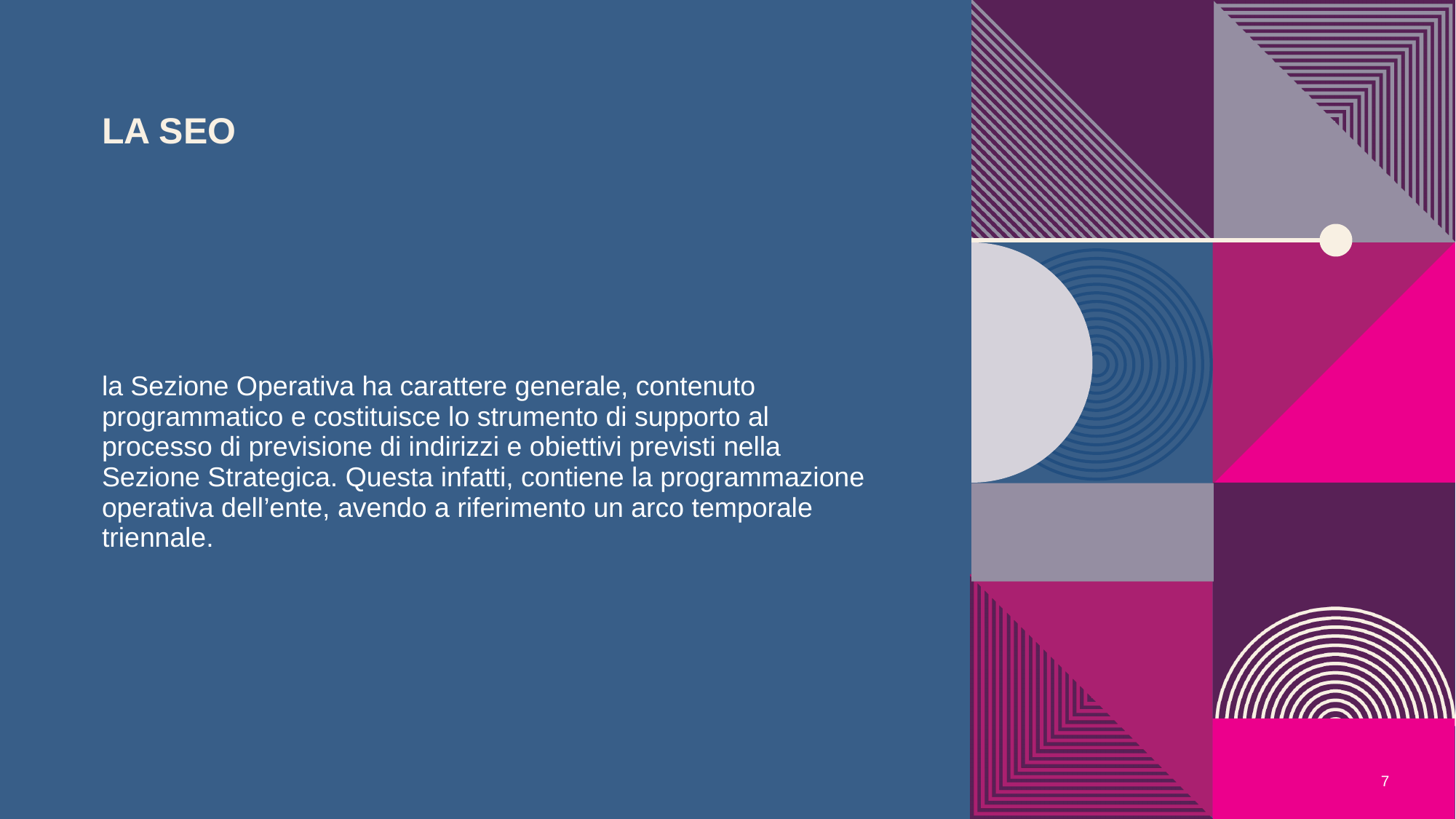

# La SEO
la Sezione Operativa ha carattere generale, contenuto programmatico e costituisce lo strumento di supporto al processo di previsione di indirizzi e obiettivi previsti nella Sezione Strategica. Questa infatti, contiene la programmazione operativa dell’ente, avendo a riferimento un arco temporale triennale.

7